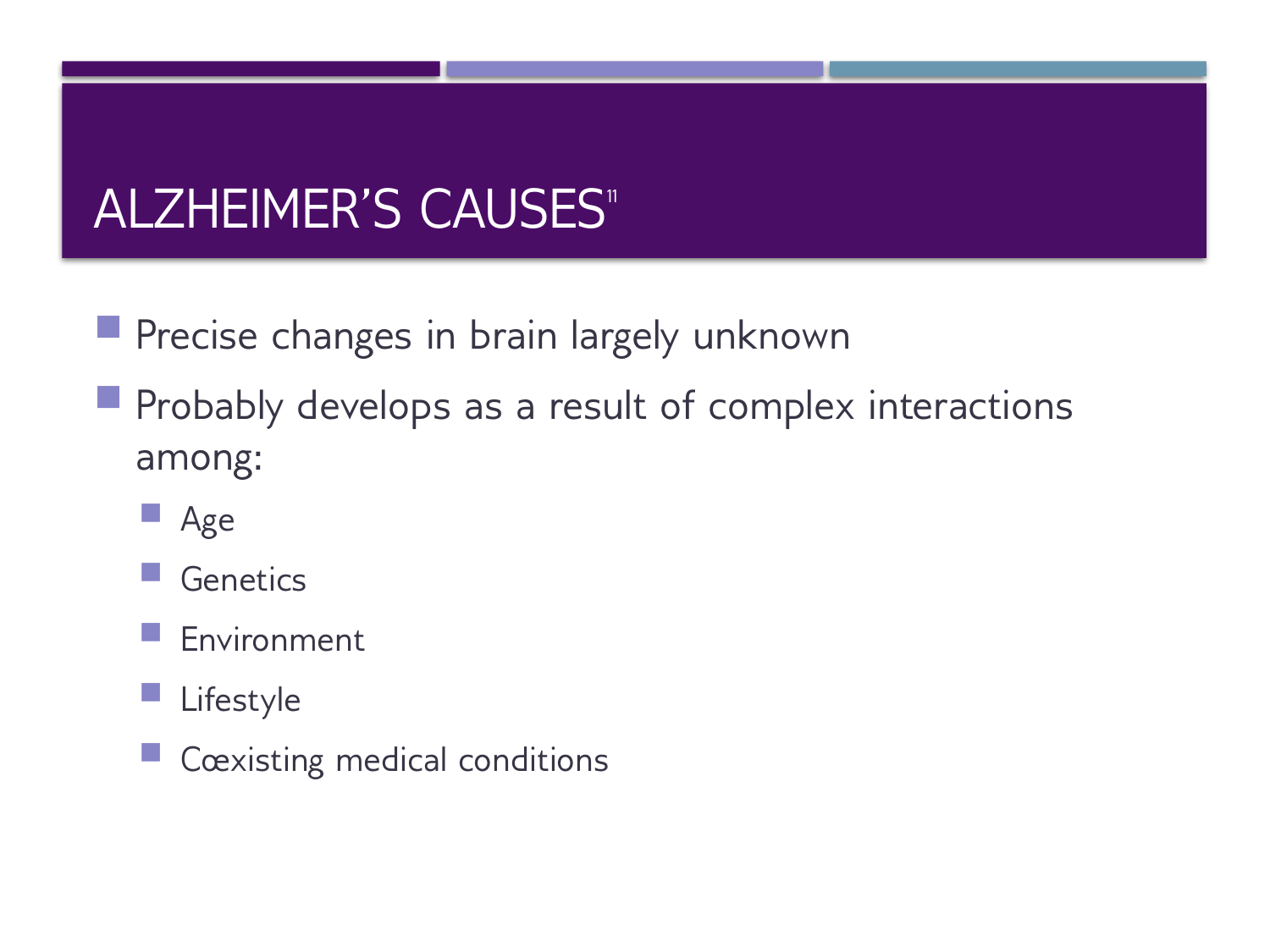

# Alzheimer’s Causes11
Precise changes in brain largely unknown
Probably develops as a result of complex interactions among:
Age
Genetics
Environment
Lifestyle
Coexisting medical conditions